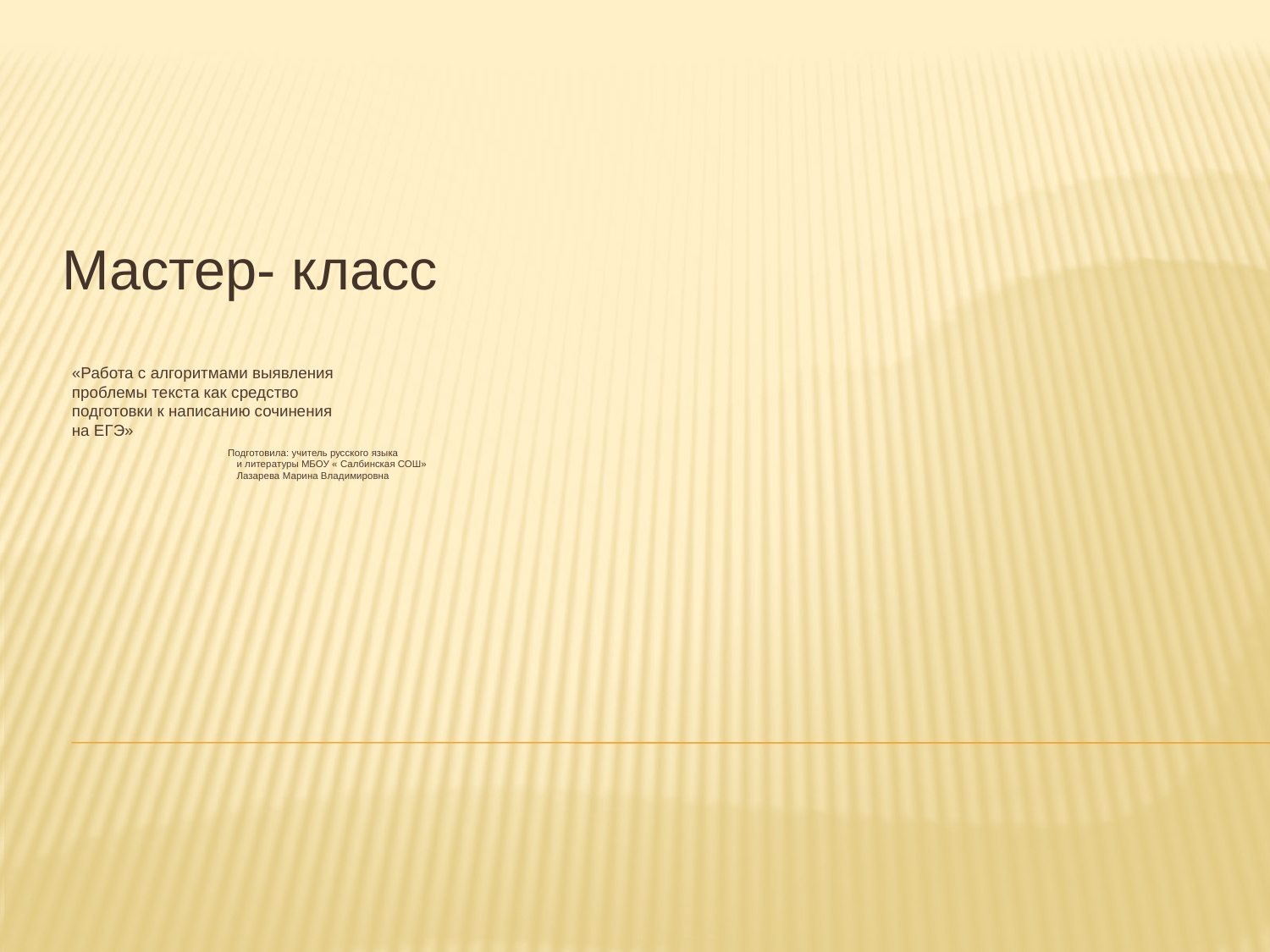

Мастер- класс
# «Работа с алгоритмами выявления проблемы текста как средство подготовки к написанию сочинения на ЕГЭ» Подготовила: учитель русского языка и литературы МБОУ « Салбинская СОШ» Лазарева Марина Владимировна